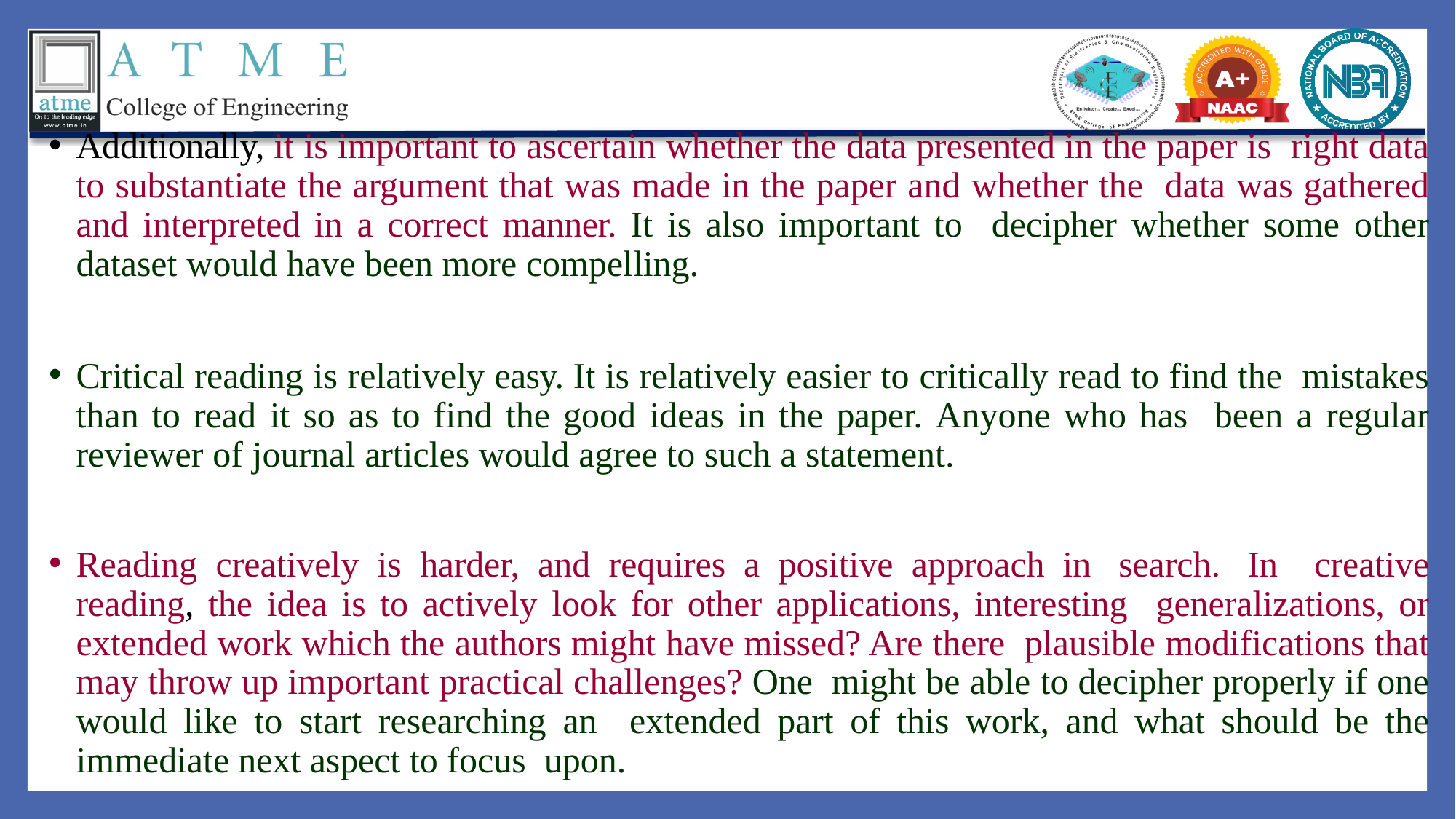

Additionally, it is important to ascertain whether the data presented in the paper is  right data to substantiate the argument that was made in the paper and whether the  data was gathered and interpreted in a correct manner. It is also important to  decipher whether some other dataset would have been more compelling.

Critical reading is relatively easy. It is relatively easier to critically read to find the  mistakes than to read it so as to find the good ideas in the paper. Anyone who has  been a regular reviewer of journal articles would agree to such a statement.

Reading creatively is harder, and requires a positive approach in search. In  creative reading, the idea is to actively look for other applications, interesting  generalizations, or extended work which the authors might have missed? Are there  plausible modifications that may throw up important practical challenges? One  might be able to decipher properly if one would like to start researching an  extended part of this work, and what should be the immediate next aspect to focus  upon.